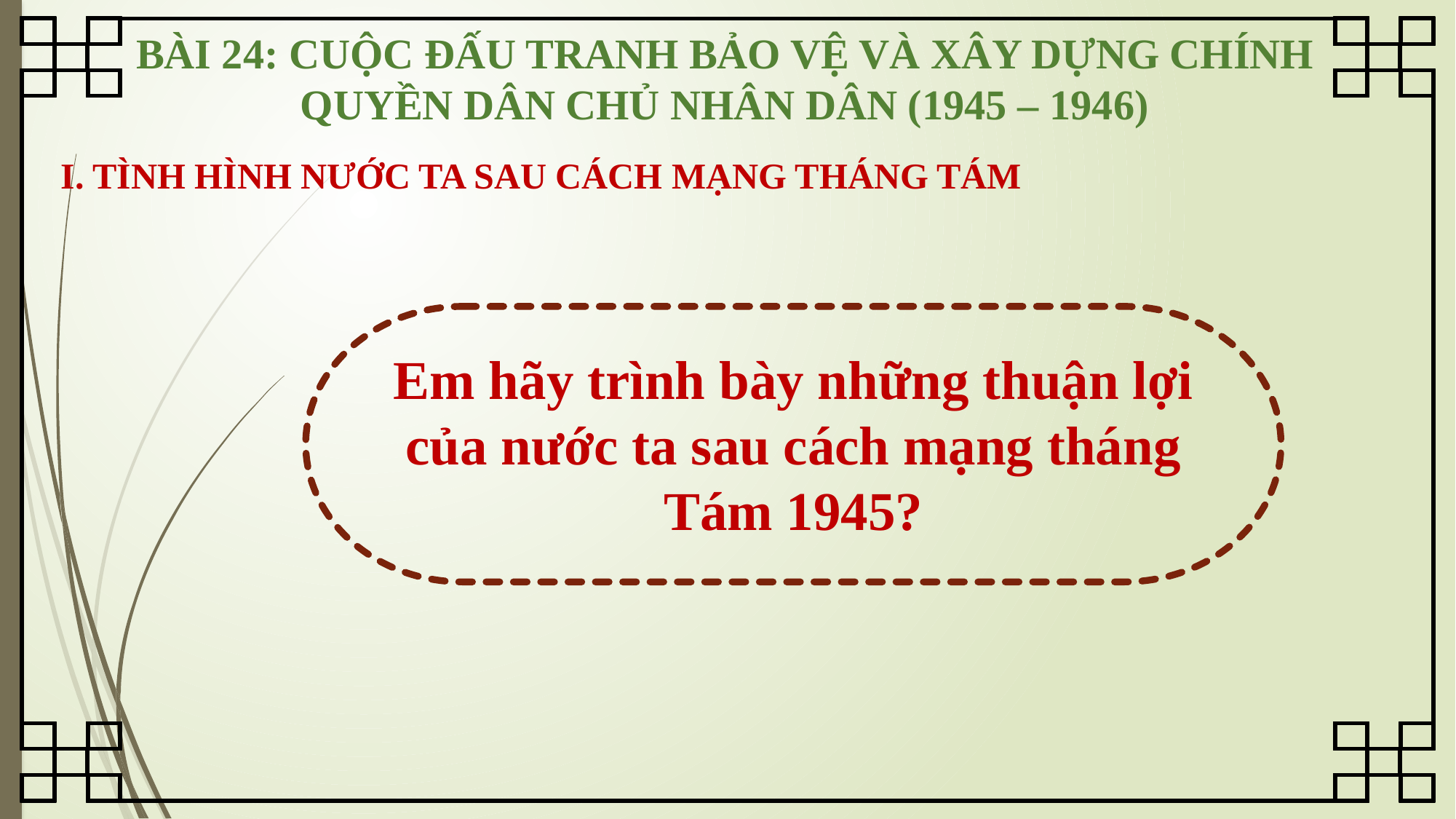

BÀI 24: CUỘC ĐẤU TRANH BẢO VỆ VÀ XÂY DỰNG CHÍNH QUYỀN DÂN CHỦ NHÂN DÂN (1945 – 1946)
I. TÌNH HÌNH NƯỚC TA SAU CÁCH MẠNG THÁNG TÁM

Em hãy trình bày những thuận lợi của nước ta sau cách mạng tháng Tám 1945?